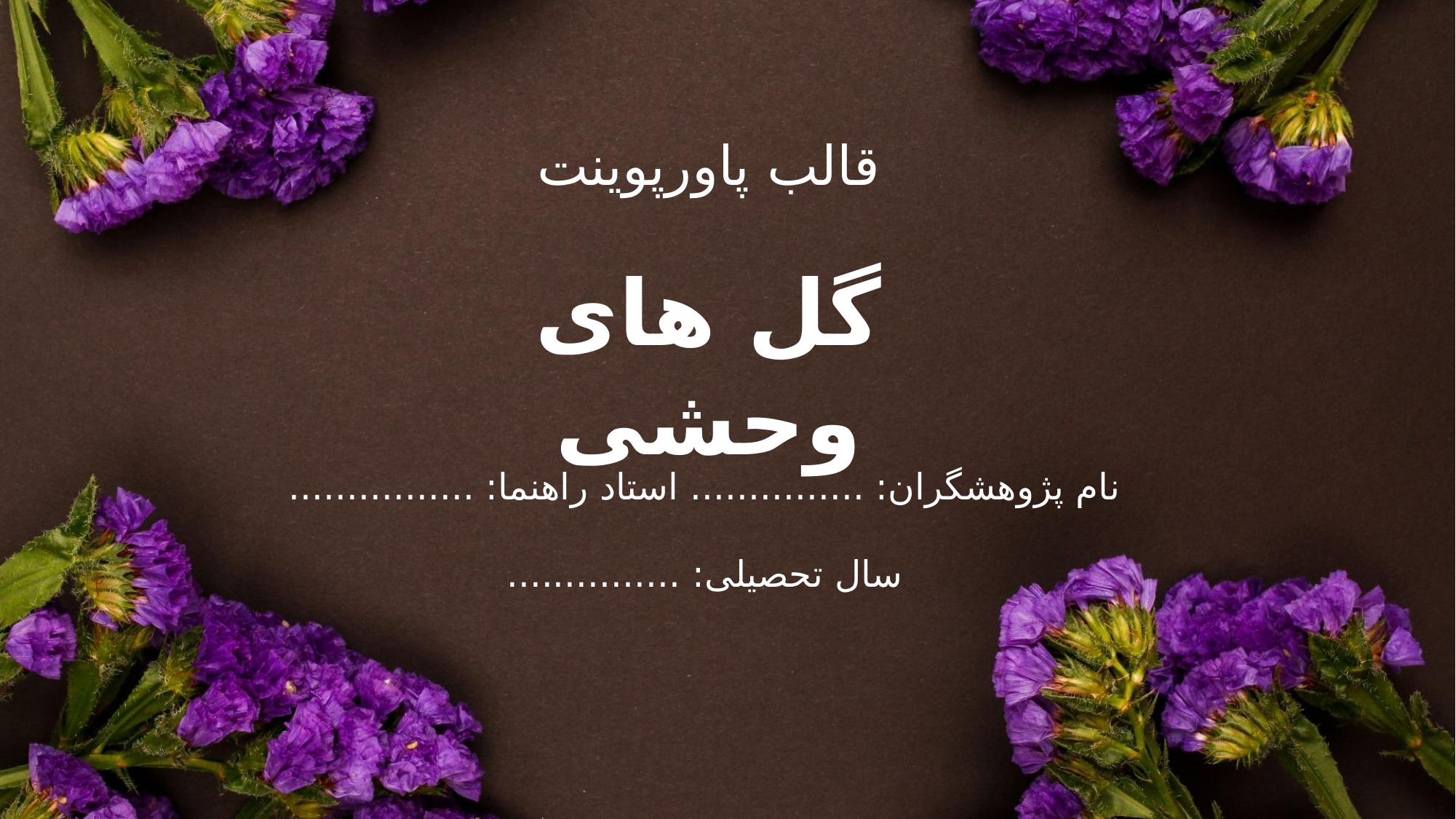

قالب پاورپوینت
گل های وحشی
نام پژوهشگران: ............... استاد راهنما: ................
سال تحصیلی: ...............